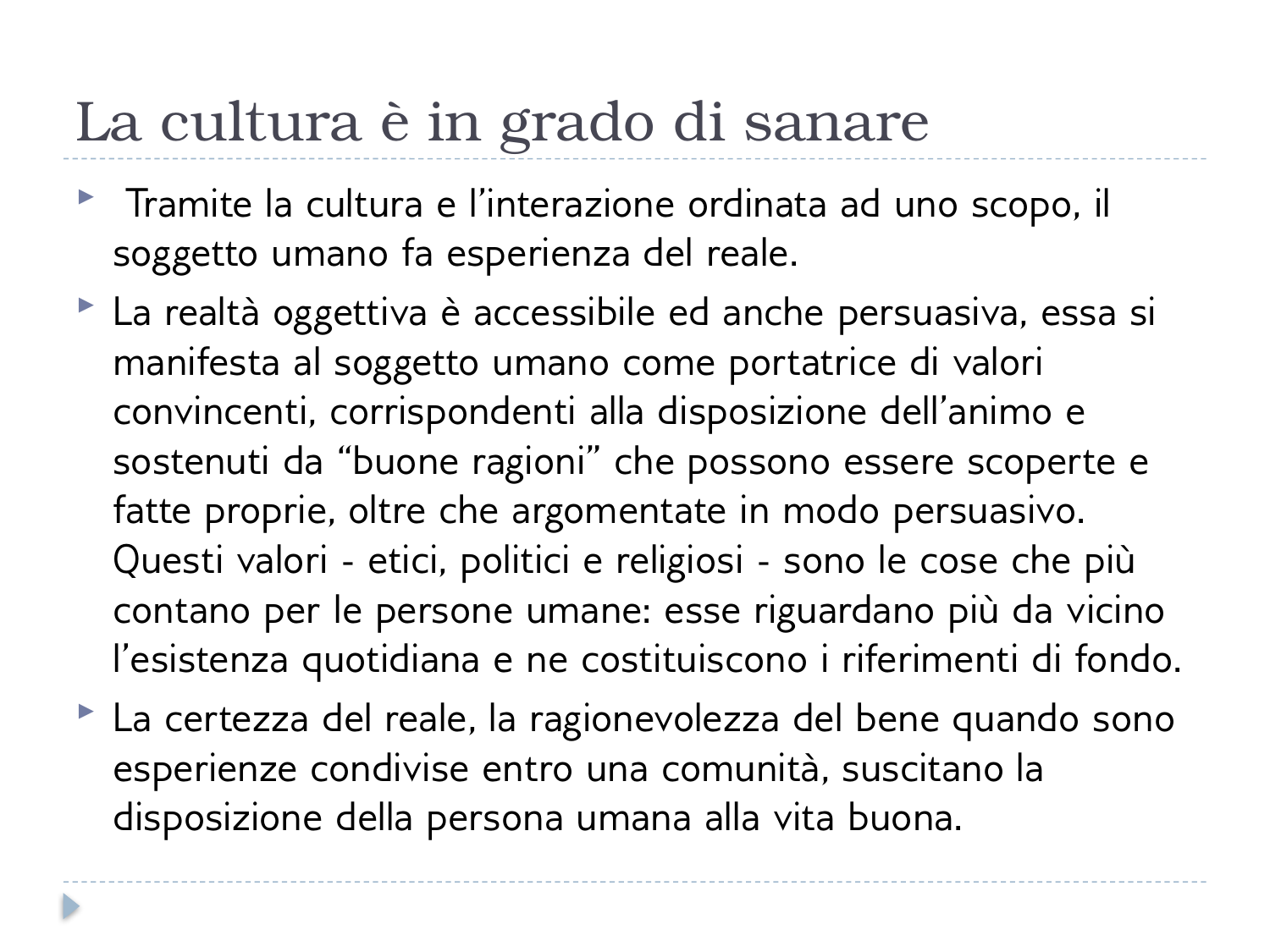

# La cultura è in grado di sanare
 Tramite la cultura e l’interazione ordinata ad uno scopo, il soggetto umano fa esperienza del reale.
La realtà oggettiva è accessibile ed anche persuasiva, essa si manifesta al soggetto umano come portatrice di valori convincenti, corrispondenti alla disposizione dell’animo e sostenuti da “buone ragioni” che possono essere scoperte e fatte proprie, oltre che argomentate in modo persuasivo. Questi valori - etici, politici e religiosi - sono le cose che più contano per le persone umane: esse riguardano più da vicino l’esistenza quotidiana e ne costituiscono i riferimenti di fondo.
La certezza del reale, la ragionevolezza del bene quando sono esperienze condivise entro una comunità, suscitano la disposizione della persona umana alla vita buona.